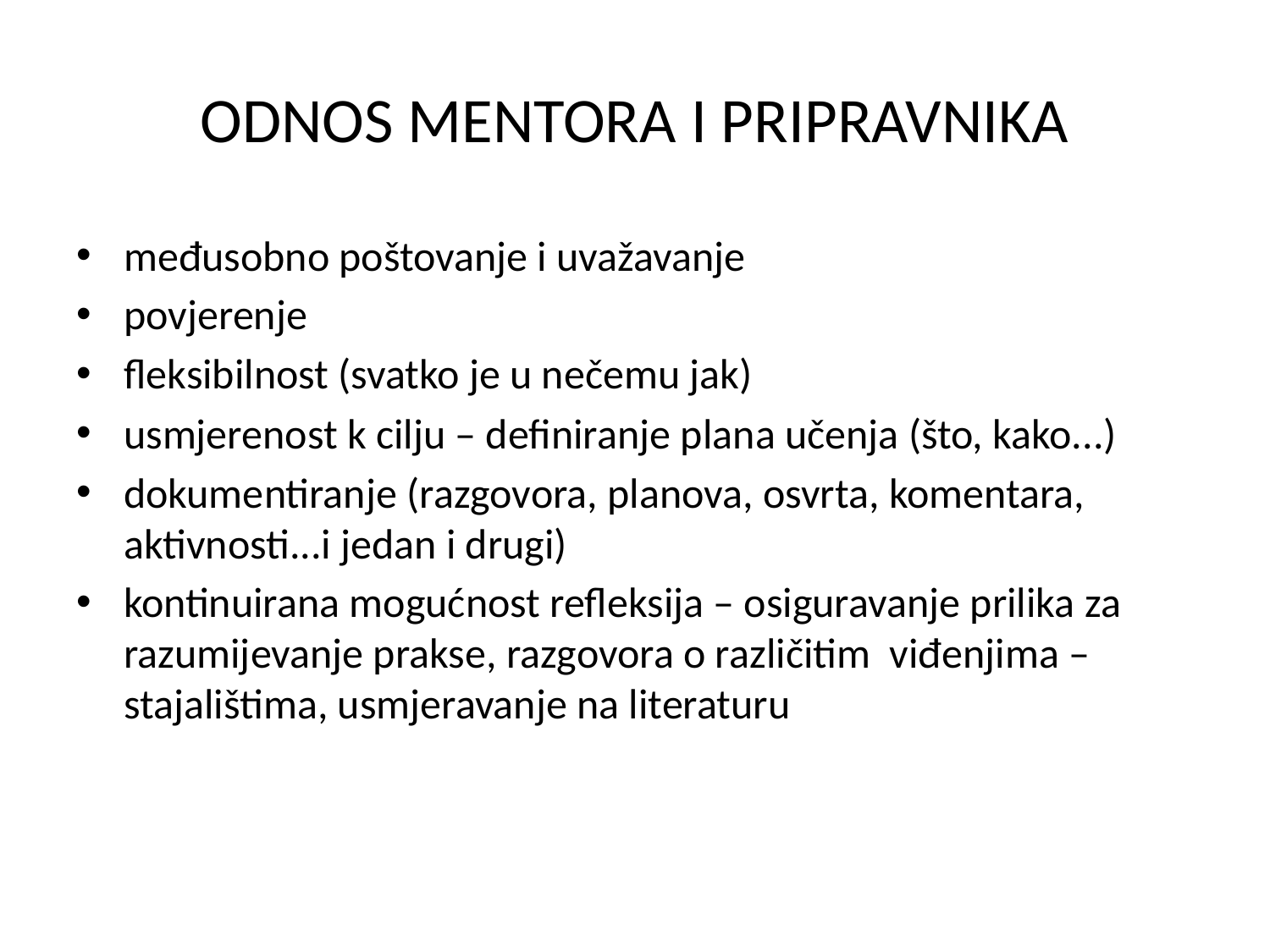

# ODNOS MENTORA I PRIPRAVNIKA
međusobno poštovanje i uvažavanje
povjerenje
fleksibilnost (svatko je u nečemu jak)
usmjerenost k cilju – definiranje plana učenja (što, kako...)
dokumentiranje (razgovora, planova, osvrta, komentara, aktivnosti...i jedan i drugi)
kontinuirana mogućnost refleksija – osiguravanje prilika za razumijevanje prakse, razgovora o različitim  viđenjima – stajalištima, usmjeravanje na literaturu